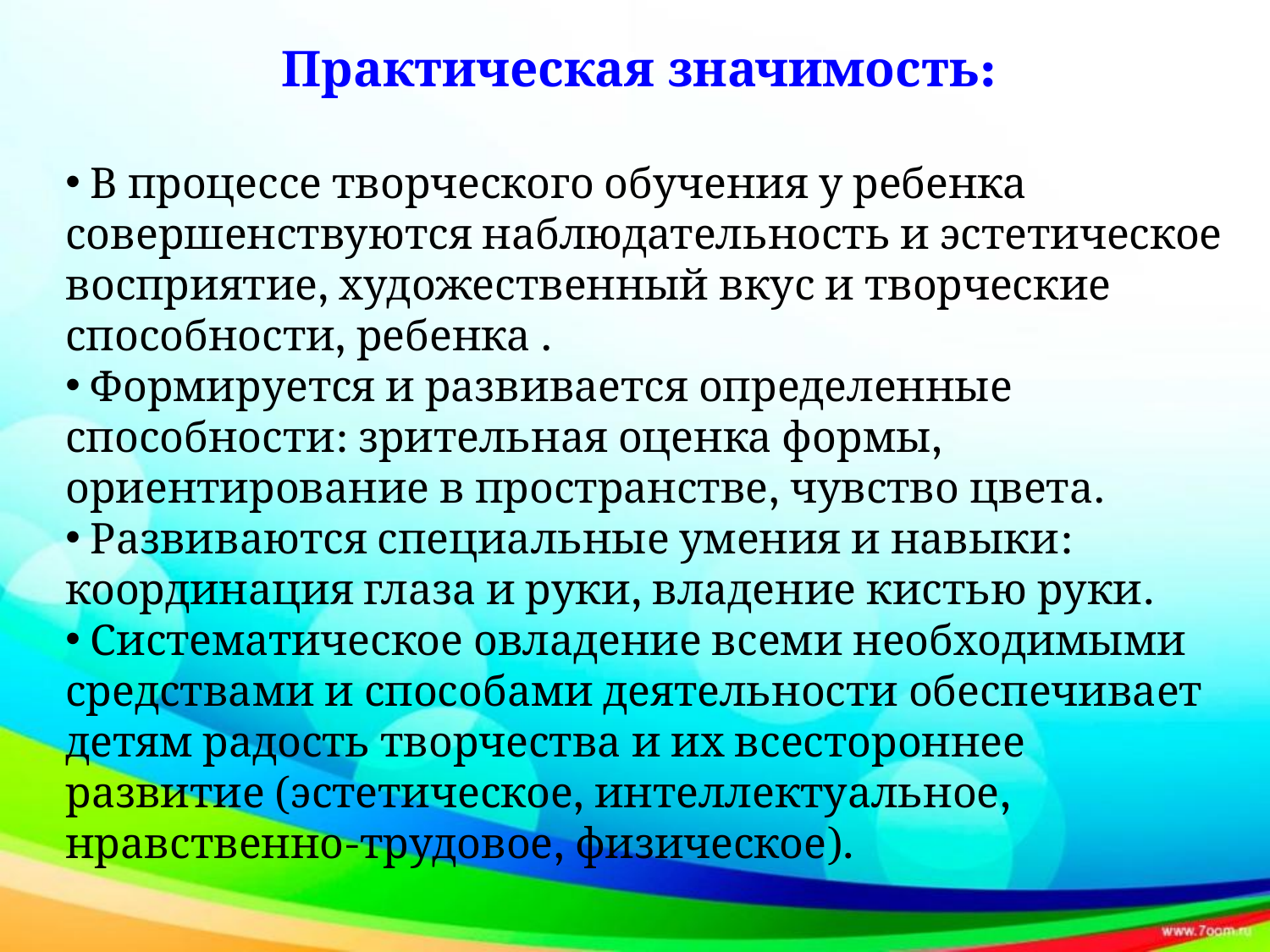

Практическая значимость:

 В процессе творческого обучения у ребенка совершенствуются наблюдательность и эстетическое восприятие, художественный вкус и творческие способности, ребенка .
 Формируется и развивается определенные способности: зрительная оценка формы, ориентирование в пространстве, чувство цвета.
 Развиваются специальные умения и навыки: координация глаза и руки, владение кистью руки.
 Систематическое овладение всеми необходимыми средствами и способами деятельности обеспечивает детям радость творчества и их всестороннее развитие (эстетическое, интеллектуальное, нравственно-трудовое, физическое).